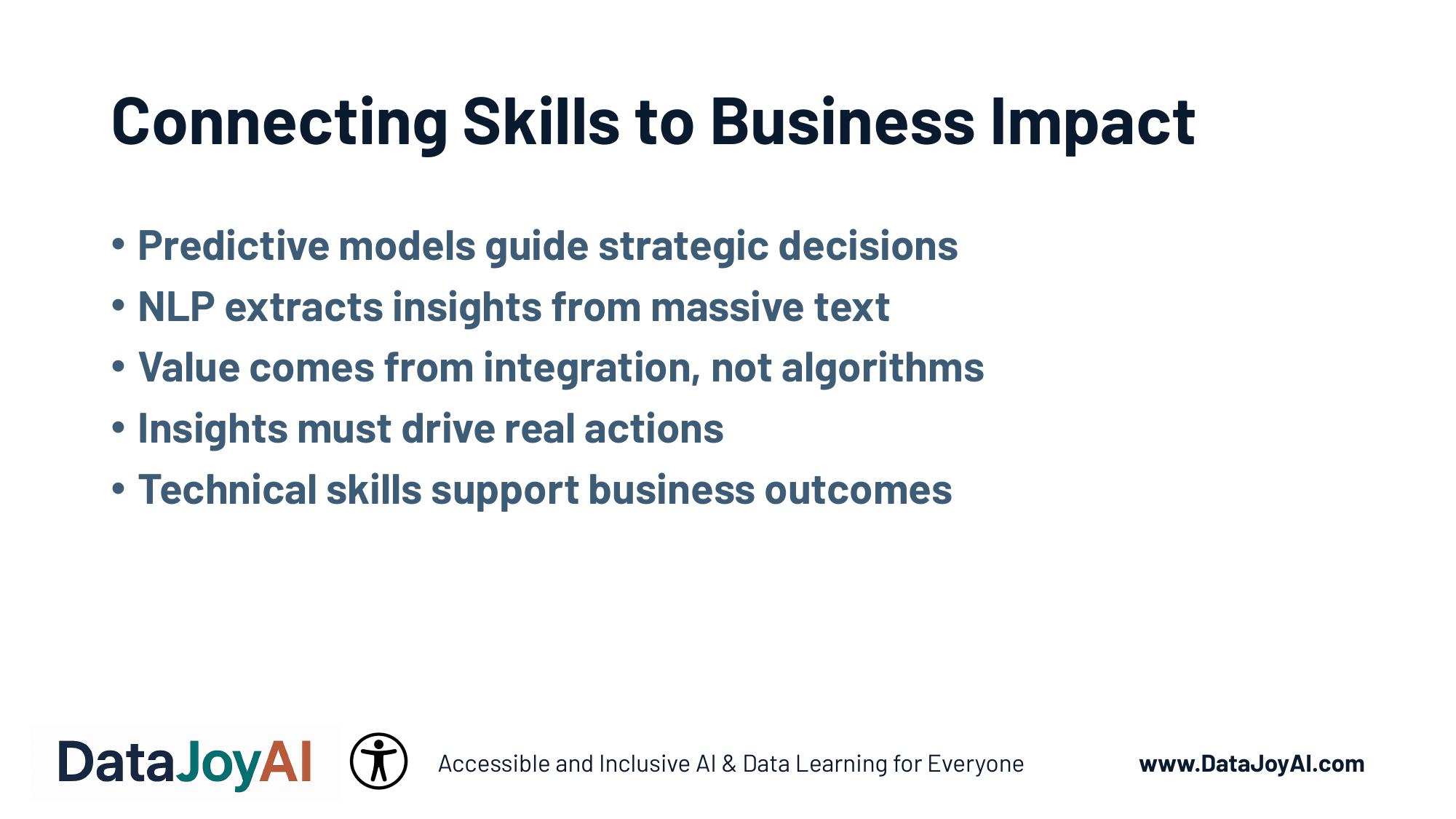

# Connecting Skills to Business Impact
Predictive models guide strategic decisions
NLP extracts insights from massive text
Value comes from integration, not algorithms
Insights must drive real actions
Technical skills support business outcomes